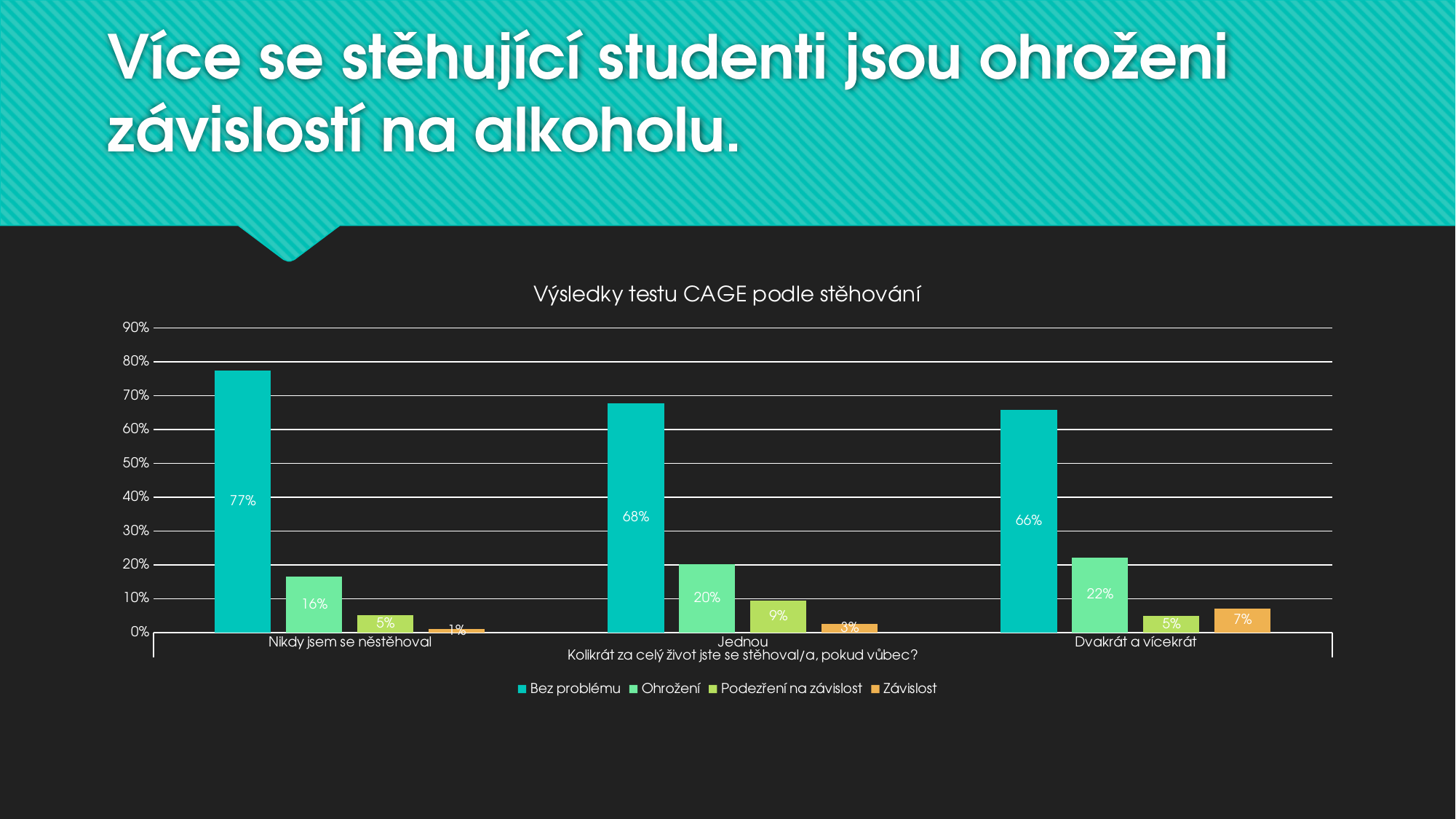

# Více se stěhující studenti jsou ohroženi závislostí na alkoholu.

### Chart: Výsledky testu CAGE podle stěhování

| Category | Bez problému | Ohrožení | Podezření na závislost | Závislost |
|---|---|---|---|---|
| Nikdy jsem se něstěhoval | 0.774800359146763 | 0.164941435536691 | 0.0503919999156361 | 0.00986620540090914 |
| Jednou | 0.678090485461237 | 0.20142805311675 | 0.093929818696325 | 0.0265516427256875 |
| Dvakrát a vícekrát | 0.657859071391956 | 0.222177940759411 | 0.0487933911076301 | 0.0711695967410026 |